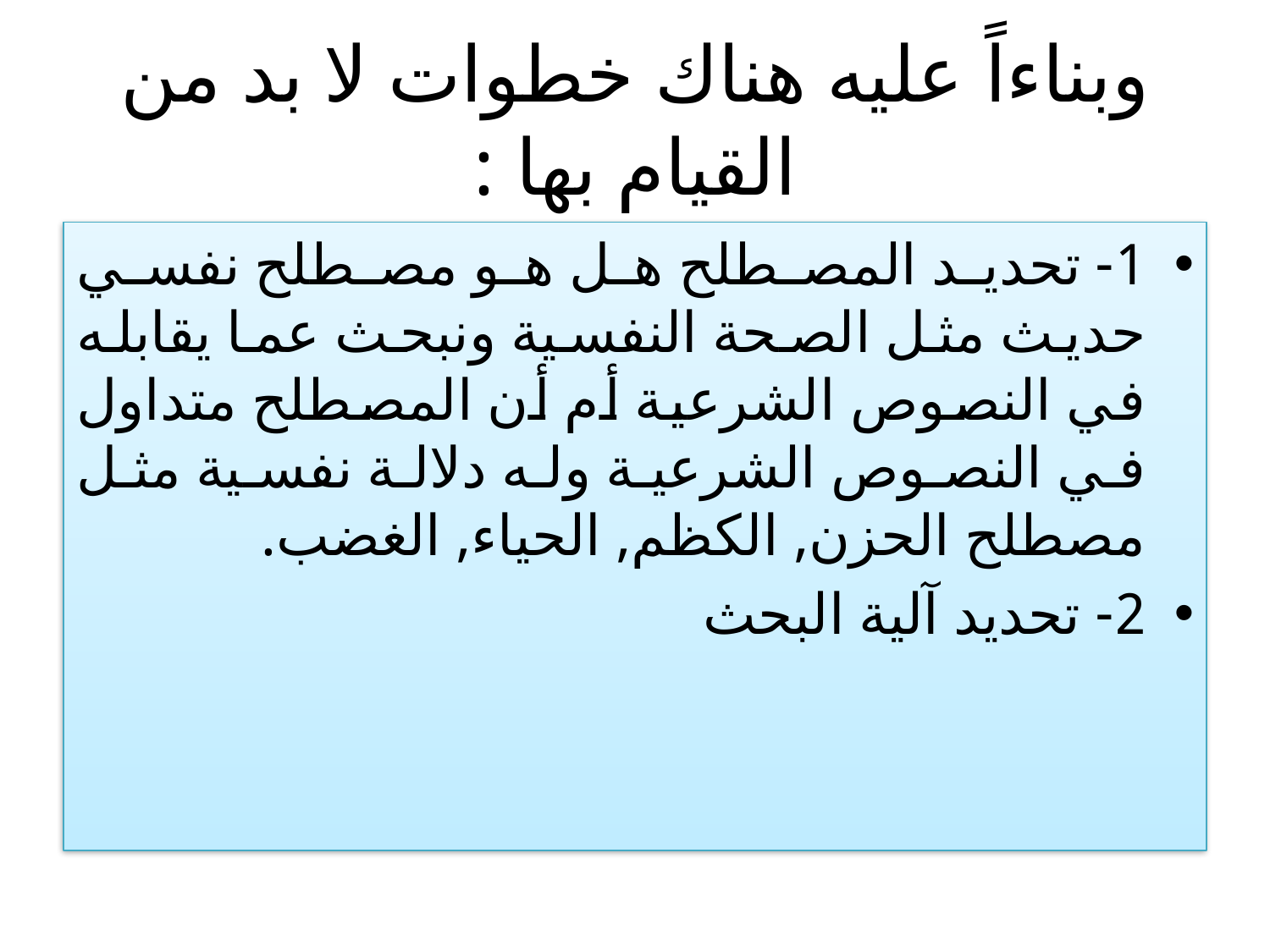

# وبناءاً عليه هناك خطوات لا بد من القيام بها :
1- تحديد المصطلح هل هو مصطلح نفسي حديث مثل الصحة النفسية ونبحث عما يقابله في النصوص الشرعية أم أن المصطلح متداول في النصوص الشرعية وله دلالة نفسية مثل مصطلح الحزن, الكظم, الحياء, الغضب.
2- تحديد آلية البحث